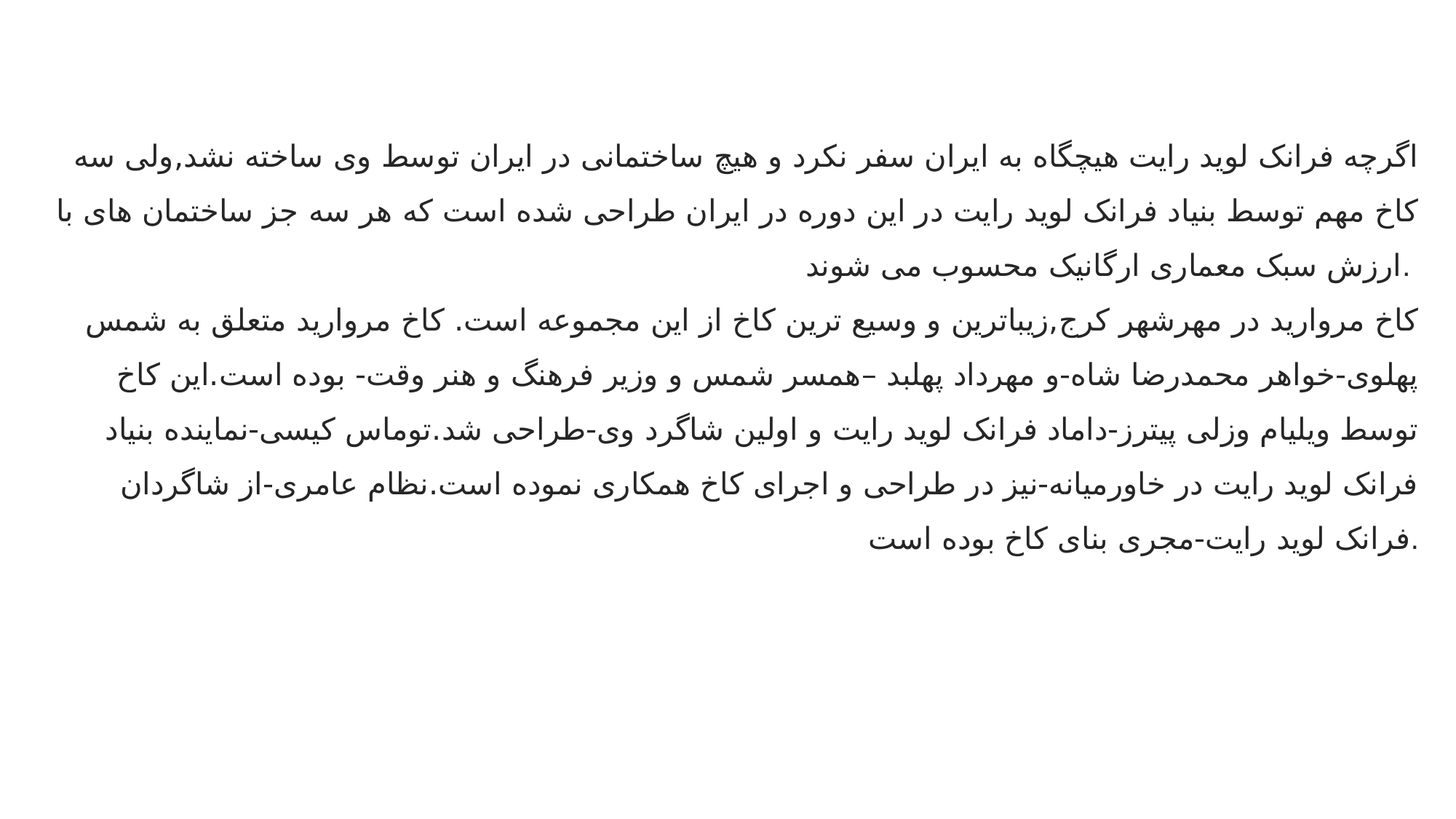

اگرچه فرانک لوید رایت هیچگاه به ایران سفر نکرد و هیچ ساختمانی در ایران توسط وی ساخته نشد,ولی سه کاخ مهم توسط بنیاد فرانک لوید رایت در این دوره در ایران طراحی شده است که هر سه جز ساختمان های با ارزش سبک معماری ارگانیک محسوب می شوند.
کاخ مروارید در مهرشهر کرج,زیباترین و وسیع ترین کاخ از این مجموعه است. کاخ مروارید متعلق به شمس پهلوی-خواهر محمدرضا شاه-و مهرداد پهلبد –همسر شمس و وزیر فرهنگ و هنر وقت- بوده است.این کاخ توسط ویلیام وزلی پیترز-داماد فرانک لوید رایت و اولین شاگرد وی-طراحی شد.توماس کیسی-نماینده بنیاد فرانک لوید رایت در خاورمیانه-نیز در طراحی و اجرای کاخ همکاری نموده است.نظام عامری-از شاگردان فرانک لوید رایت-مجری بنای کاخ بوده است.